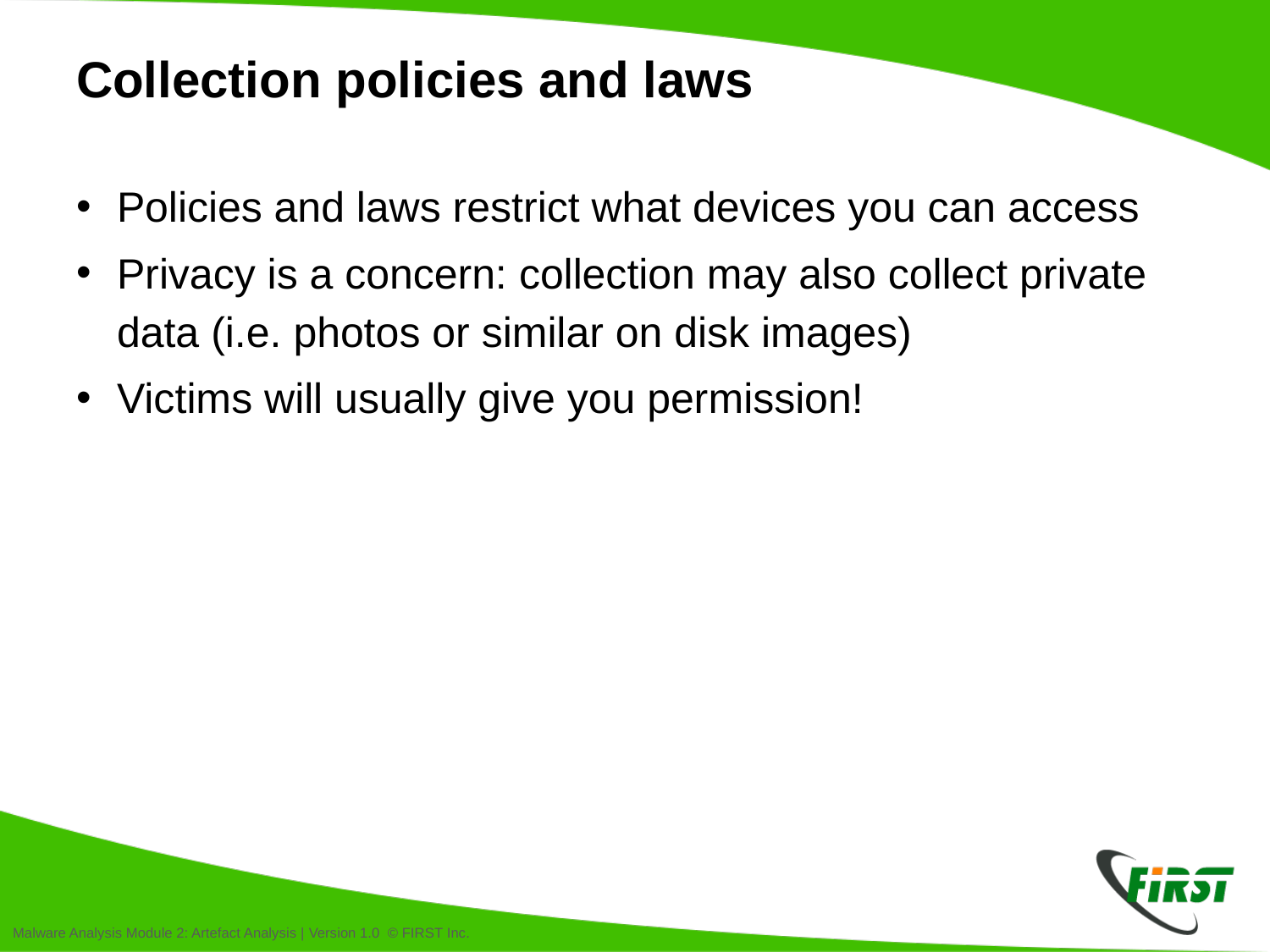

# Collection policies and laws
Policies and laws restrict what devices you can access
Privacy is a concern: collection may also collect private data (i.e. photos or similar on disk images)
Victims will usually give you permission!